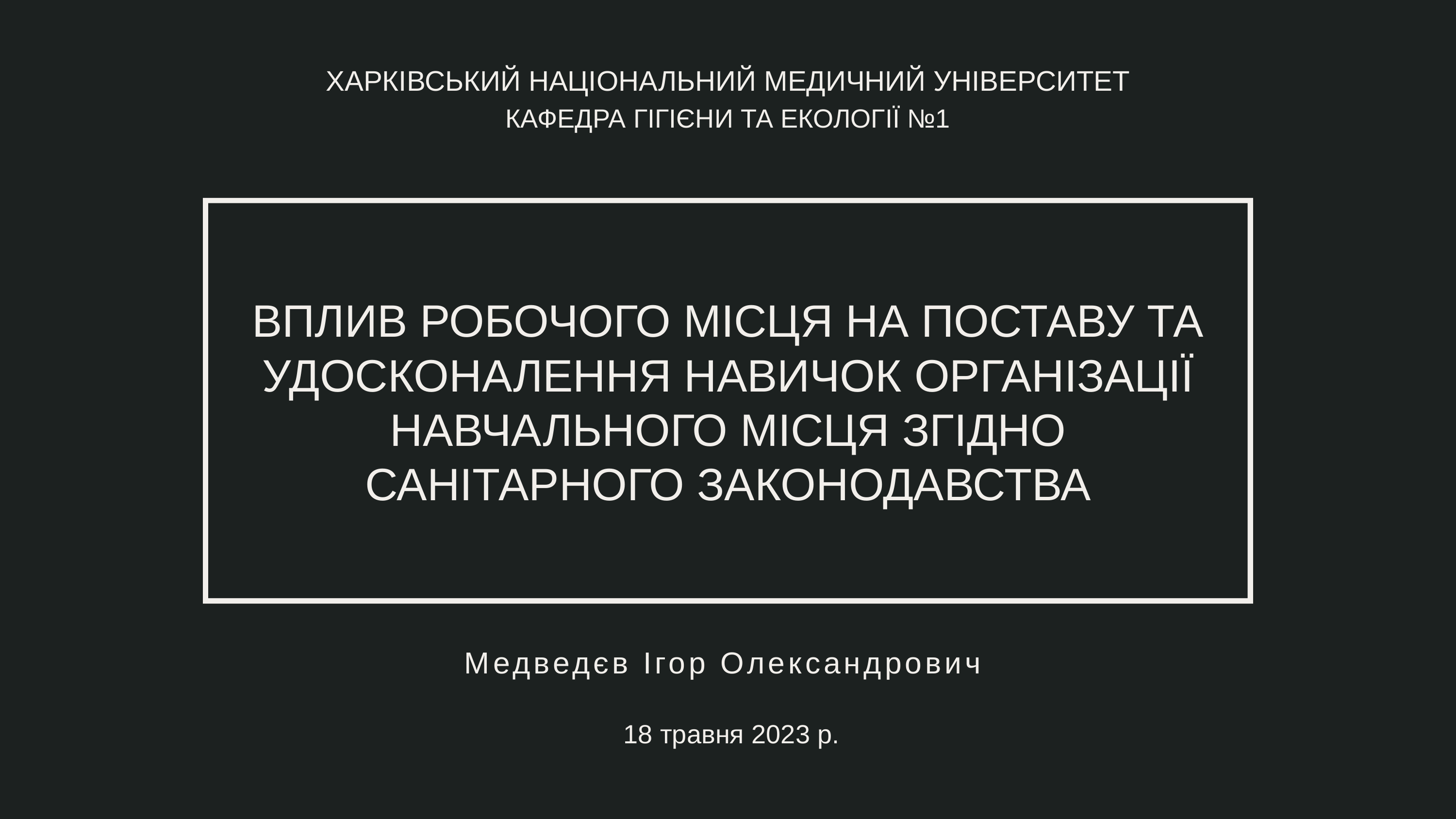

ХАРКІВСЬКИЙ НАЦІОНАЛЬНИЙ МЕДИЧНИЙ УНІВЕРСИТЕТ
КАФЕДРА ГІГІЄНИ ТА ЕКОЛОГІЇ №1

ВПЛИВ РОБОЧОГО МІСЦЯ НА ПОСТАВУ ТА УДОСКОНАЛЕННЯ НАВИЧОК ОРГАНІЗАЦІЇ НАВЧАЛЬНОГО МІСЦЯ ЗГІДНО САНІТАРНОГО ЗАКОНОДАВСТВА

Медведєв Ігор Олександрович
 18 травня 2023 р.